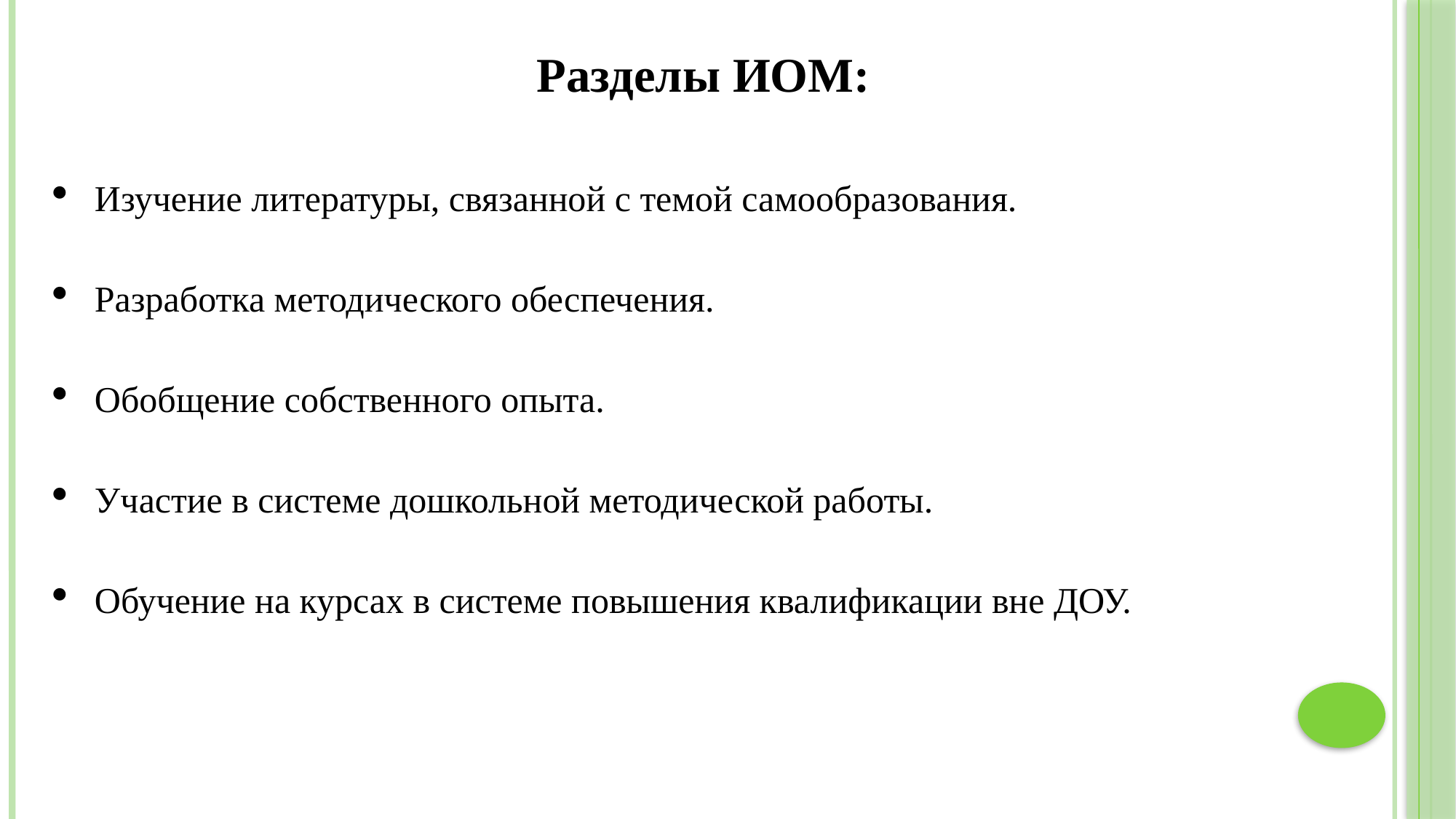

Разделы ИОМ:

Изучение литературы, связанной с темой самообразования.

Разработка методического обеспечения.

Обобщение собственного опыта.

Участие в системе дошкольной методической работы.

Обучение на курсах в системе повышения квалификации вне ДОУ.